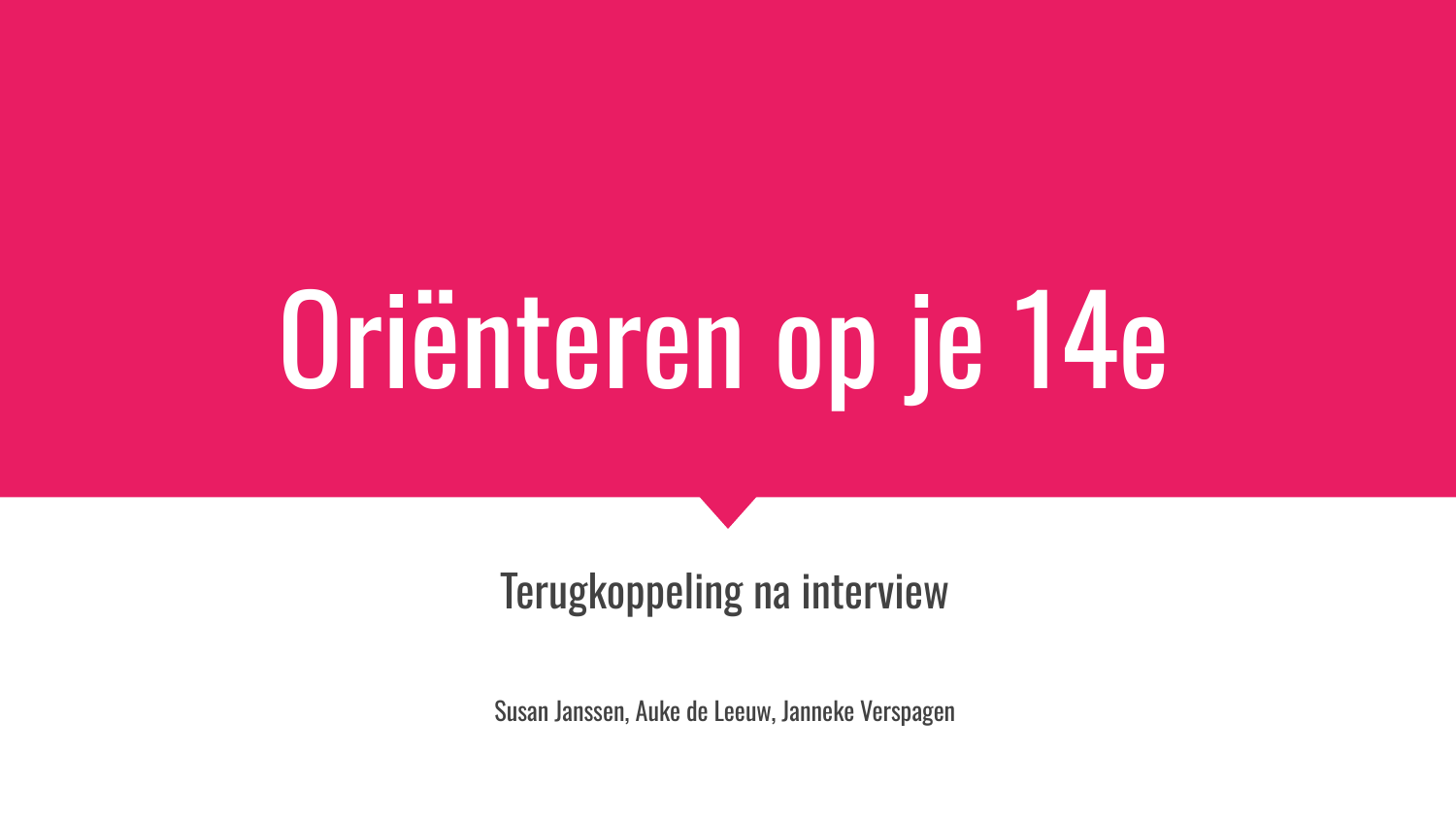

# Oriënteren op je 14e
Terugkoppeling na interview

Susan Janssen, Auke de Leeuw, Janneke Verspagen